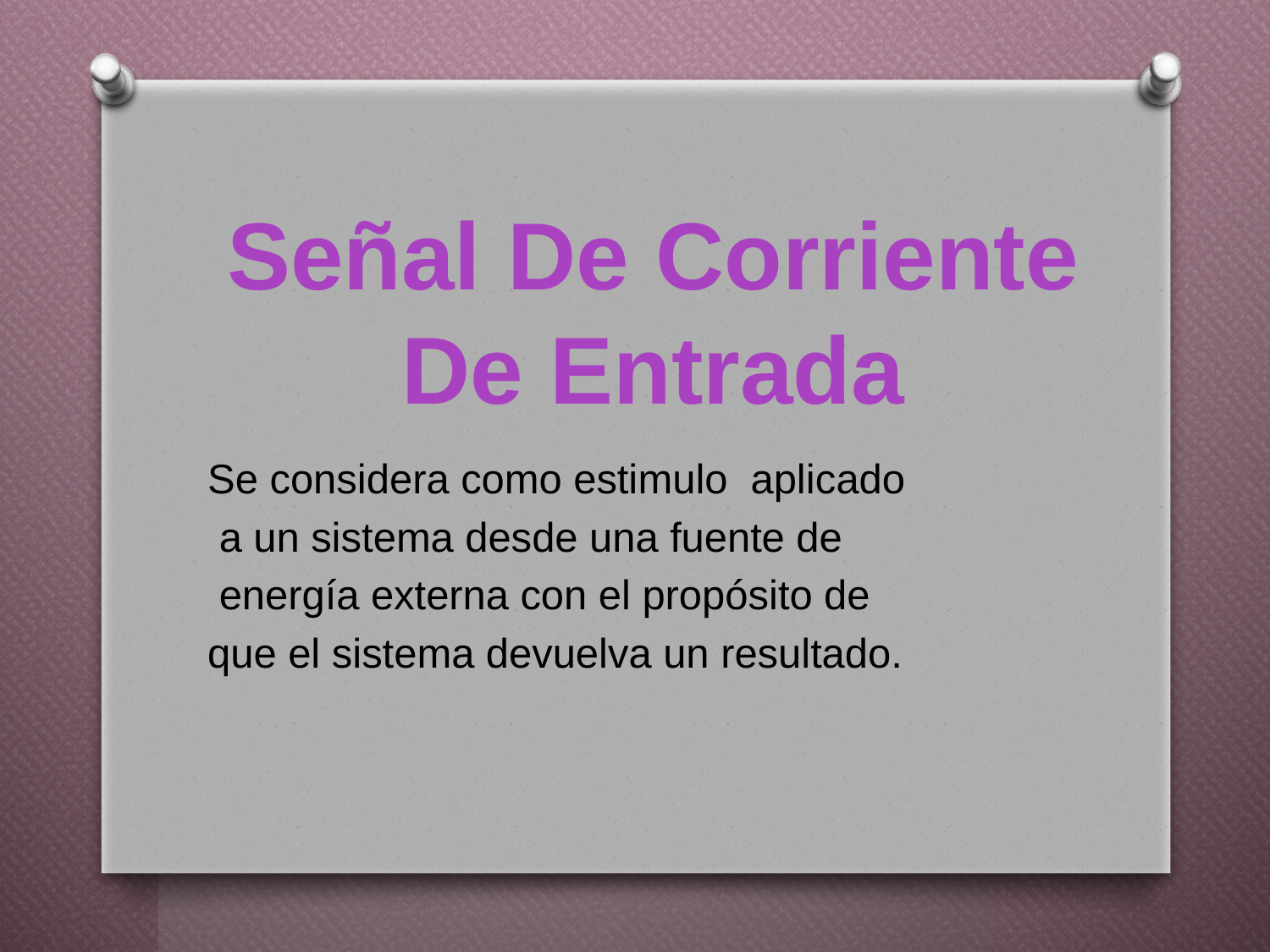

Señal De Corriente De Entrada
Se considera como estimulo  aplicado
 a un sistema desde una fuente de
 energía externa con el propósito de
que el sistema devuelva un resultado.